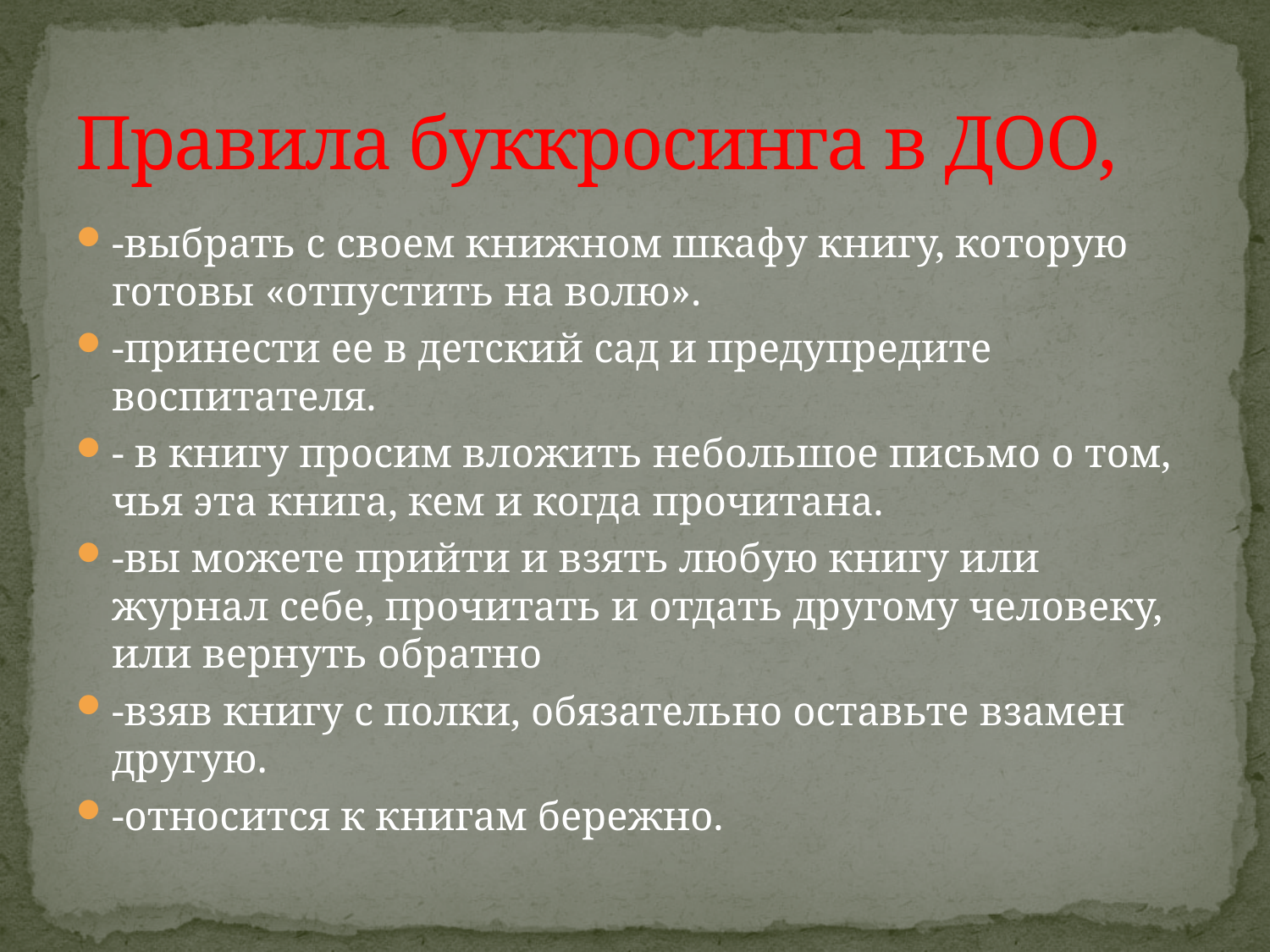

# Правила буккросинга в ДОО,
-выбрать с своем книжном шкафу книгу, которую готовы «отпустить на волю».
-принести ее в детский сад и предупредите воспитателя.
- в книгу просим вложить небольшое письмо о том, чья эта книга, кем и когда прочитана.
-вы можете прийти и взять любую книгу или журнал себе, прочитать и отдать другому человеку, или вернуть обратно
-взяв книгу с полки, обязательно оставьте взамен другую.
-относится к книгам бережно.